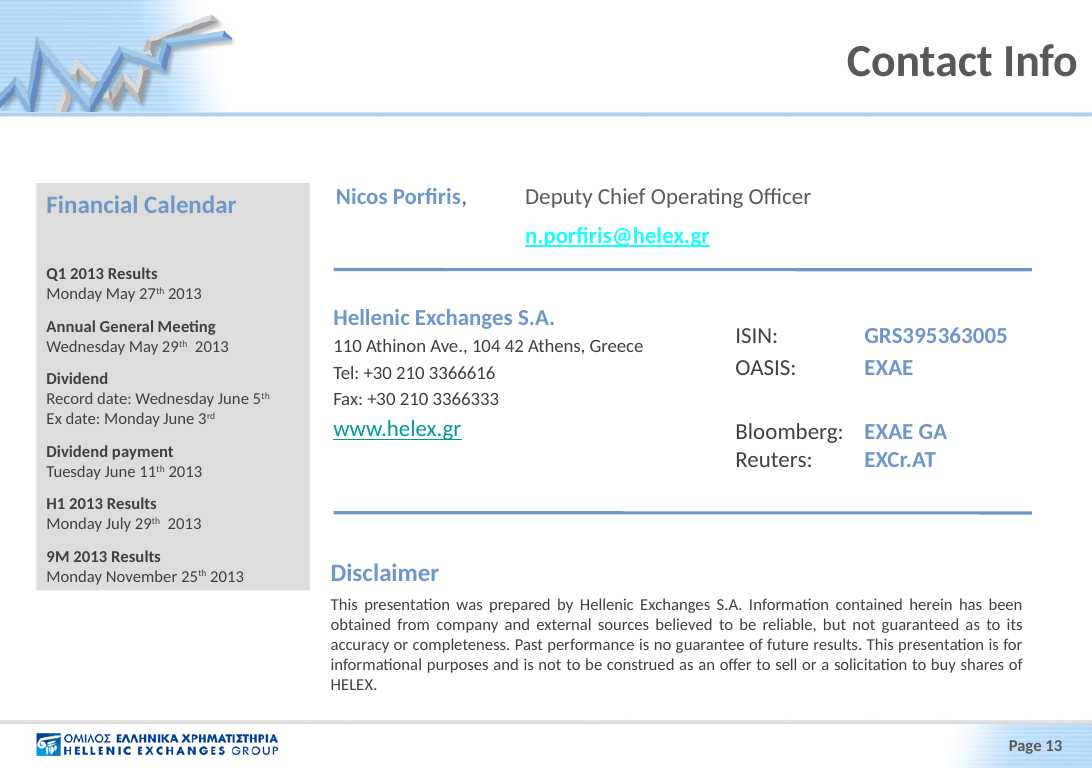

# Contact Info
Nicos Porfiris, 	Deputy Chief Operating Officer
		n.porfiris@helex.gr
Financial Calendar

Q1 2013 Results
Monday May 27th 2013
Annual General Meeting
Wednesday May 29th  2013
Dividend
Record date: Wednesday June 5th
Ex date: Monday June 3rd
Dividend payment
Tuesday June 11th 2013
H1 2013 Results
Monday July 29th  2013
9M 2013 Results
Monday November 25th 2013

Hellenic Exchanges S.A.
110 Athinon Ave., 104 42 Athens, Greece
Tel: +30 210 3366616
Fax: +30 210 3366333
www.helex.gr
ISIN:	GRS395363005
OASIS:	EXAE

Bloomberg:	EXAE GA
Reuters:	EXCr.AT

Disclaimer
This presentation was prepared by Hellenic Exchanges S.A. Information contained herein has been obtained from company and external sources believed to be reliable, but not guaranteed as to its accuracy or completeness. Past performance is no guarantee of future results. This presentation is for informational purposes and is not to be construed as an offer to sell or a solicitation to buy shares of HELEX.
Page 13